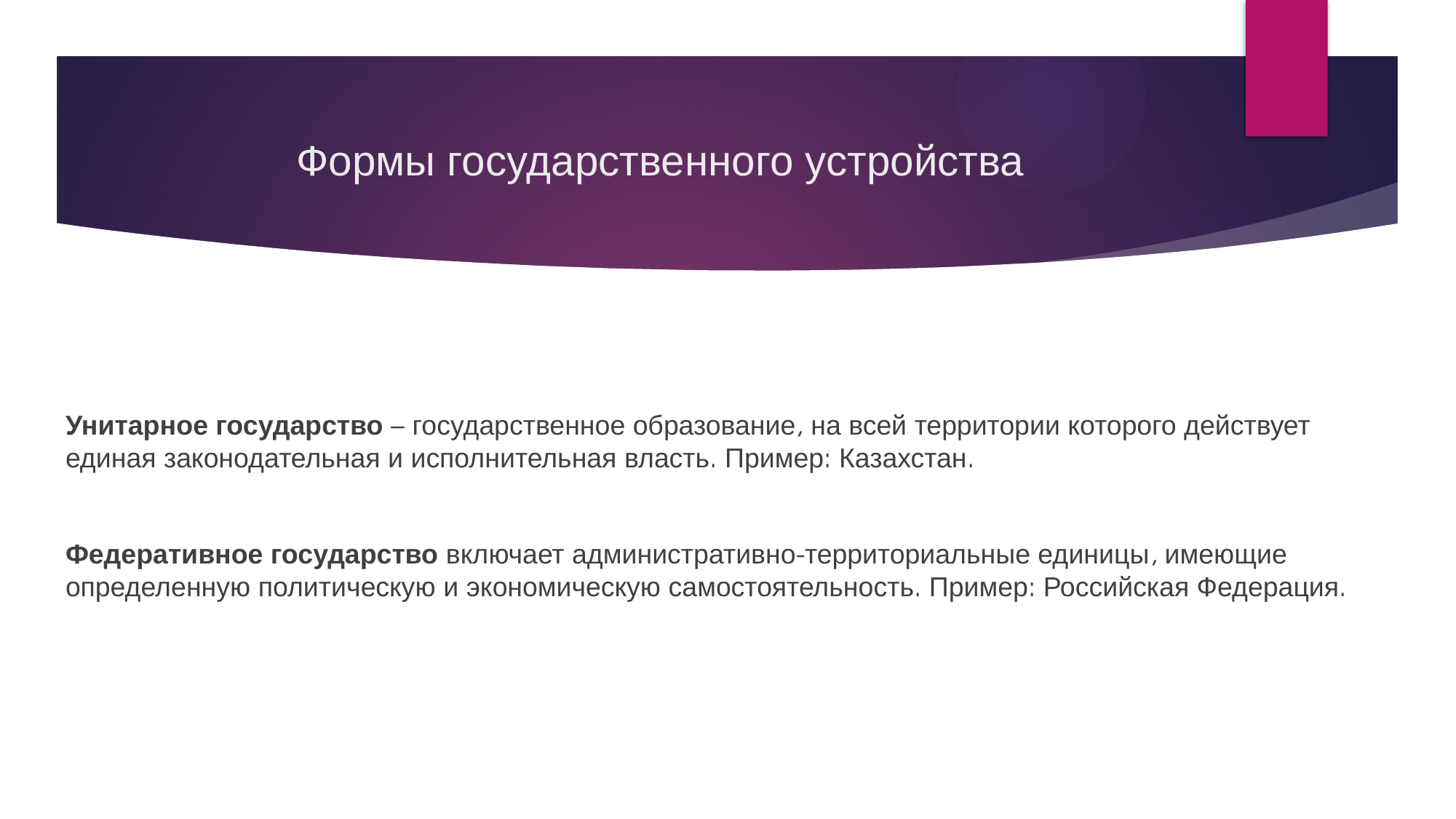

# Формы государственного устройства
Унитарное государство – государственное образование, на всей территории которого действует единая законодательная и исполнительная власть. Пример: Казахстан.

Федеративное государство включает административно-территориальные единицы, имеющие определенную политическую и экономическую самостоятельность. Пример: Российская Федерация.